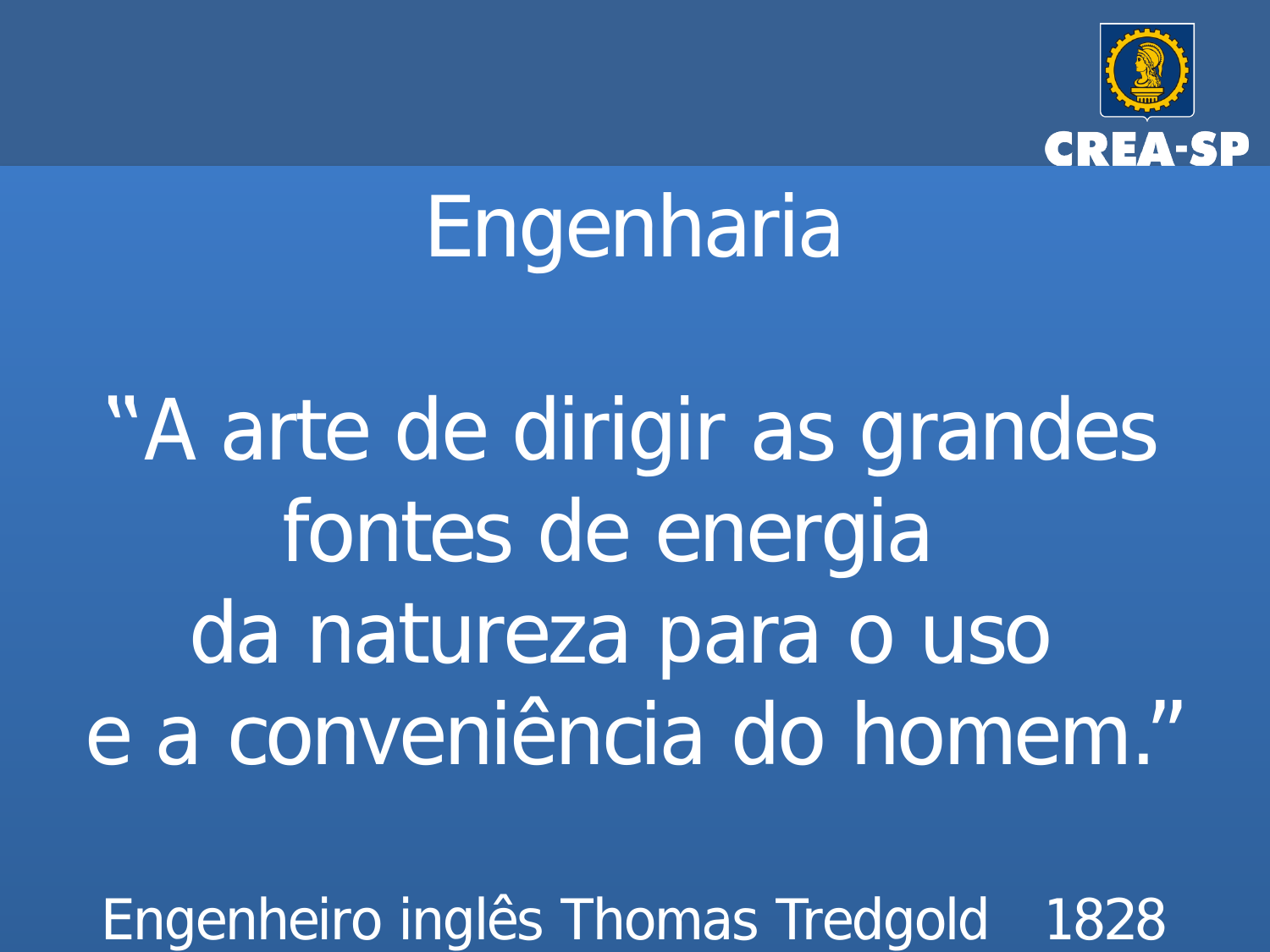

Engenharia

“A arte de dirigir as grandes fontes de energia
da natureza para o uso
e a conveniência do homem.”

Engenheiro inglês Thomas Tredgold   1828